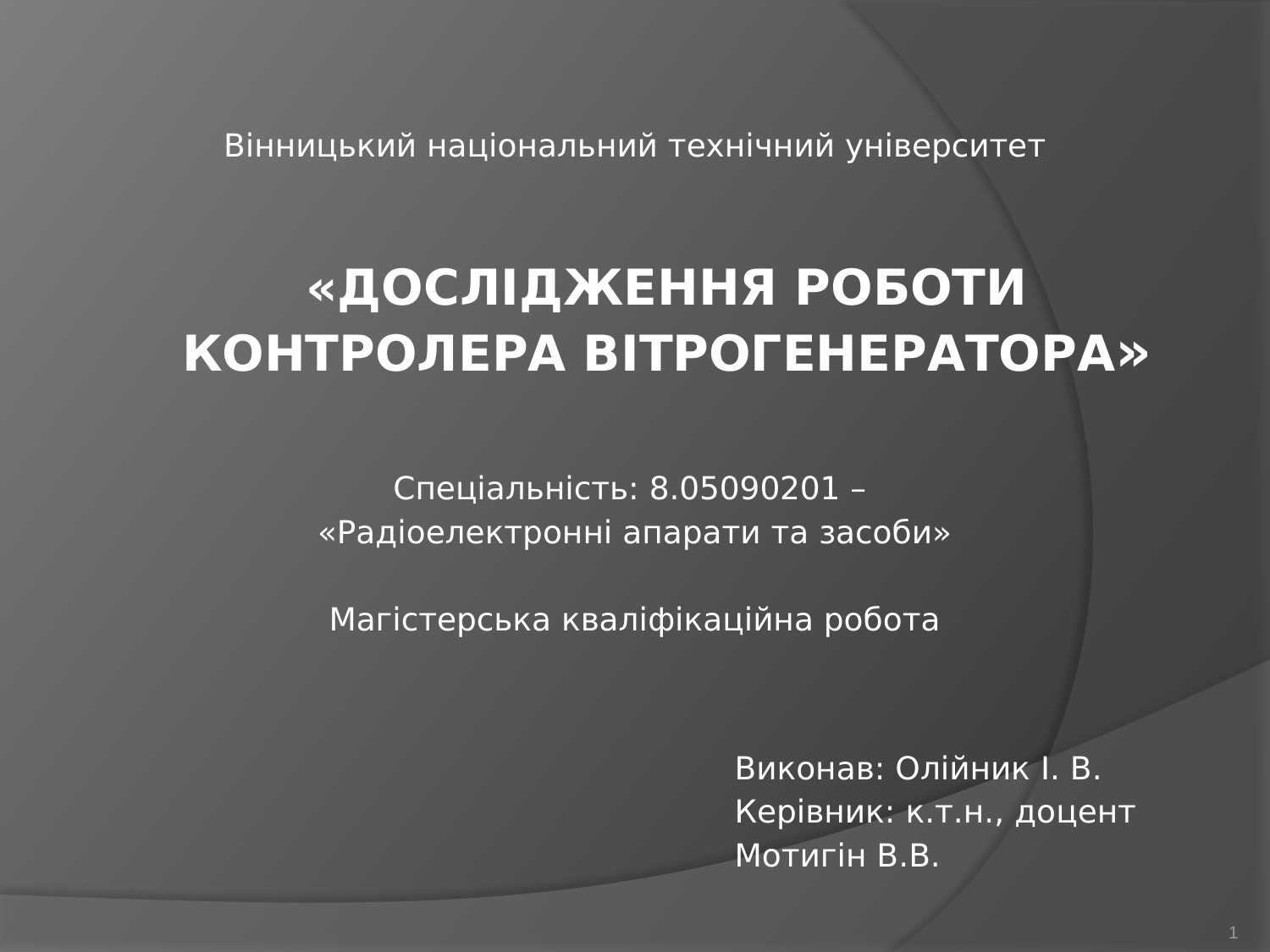

«ДОСЛІДЖЕННЯ РОБОТИ КОНТРОЛЕРА ВІТРОГЕНЕРАТОРА»

Вінницький національний технічний університет
Спеціальність: 8.05090201 –
«Радіоелектронні апарати та засоби»
Магістерська кваліфікаційна робота
					Виконав: Олійник І. В.
		        			Керівник: к.т.н., доцент
					Мотигін В.В.
1